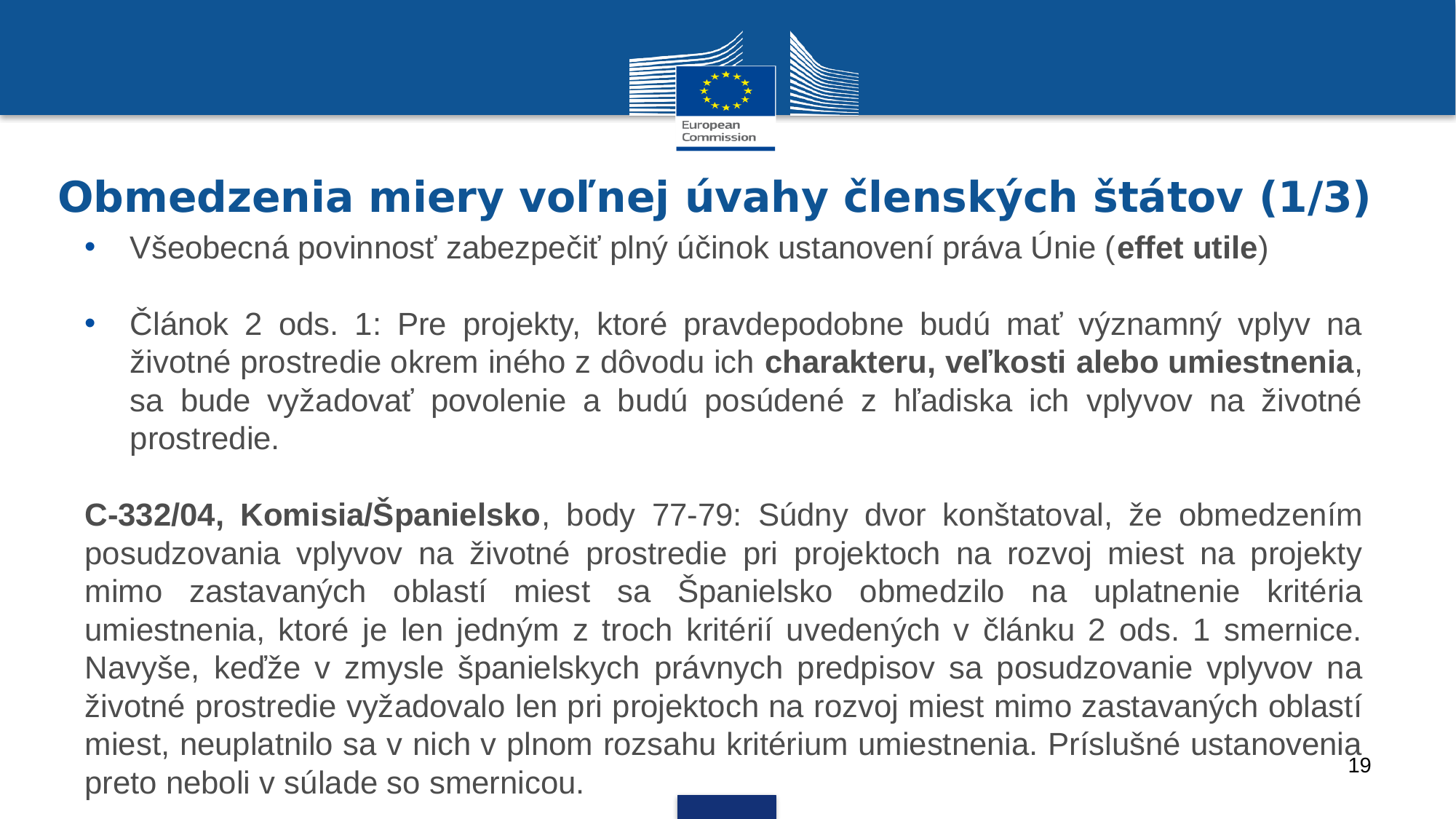

# Obmedzenia miery voľnej úvahy členských štátov (1/3)
Všeobecná povinnosť zabezpečiť plný účinok ustanovení práva Únie (effet utile)

Článok 2 ods. 1: Pre projekty, ktoré pravdepodobne budú mať významný vplyv na životné prostredie okrem iného z dôvodu ich charakteru, veľkosti alebo umiestnenia, sa bude vyžadovať povolenie a budú posúdené z hľadiska ich vplyvov na životné prostredie.

C-332/04, Komisia/Španielsko, body 77-79: Súdny dvor konštatoval, že obmedzením posudzovania vplyvov na životné prostredie pri projektoch na rozvoj miest na projekty mimo zastavaných oblastí miest sa Španielsko obmedzilo na uplatnenie kritéria umiestnenia, ktoré je len jedným z troch kritérií uvedených v článku 2 ods. 1 smernice. Navyše, keďže v zmysle španielskych právnych predpisov sa posudzovanie vplyvov na životné prostredie vyžadovalo len pri projektoch na rozvoj miest mimo zastavaných oblastí miest, neuplatnilo sa v nich v plnom rozsahu kritérium umiestnenia. Príslušné ustanovenia preto neboli v súlade so smernicou.

19